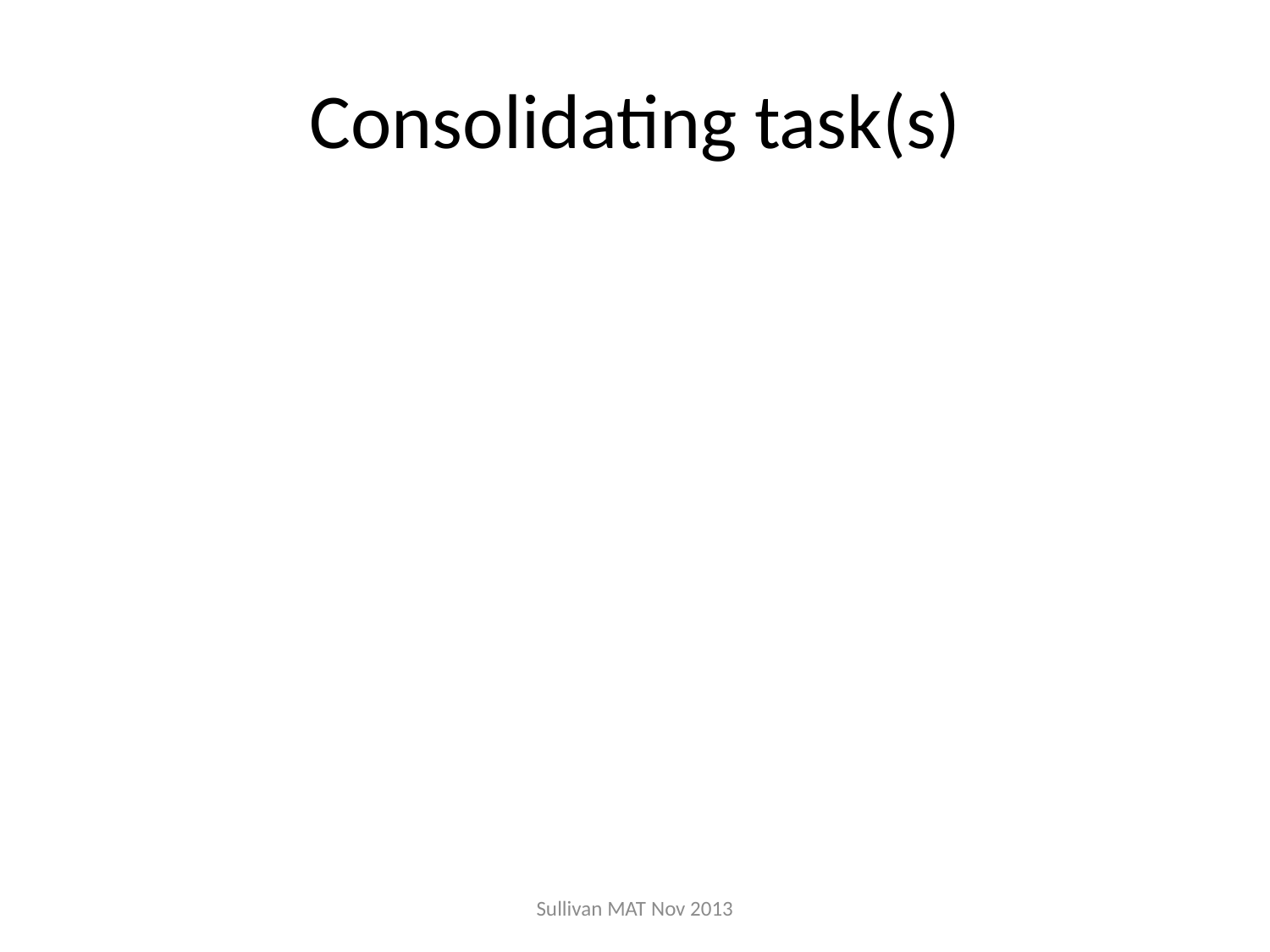

# Consolidating task(s)

Sullivan MAT Nov 2013